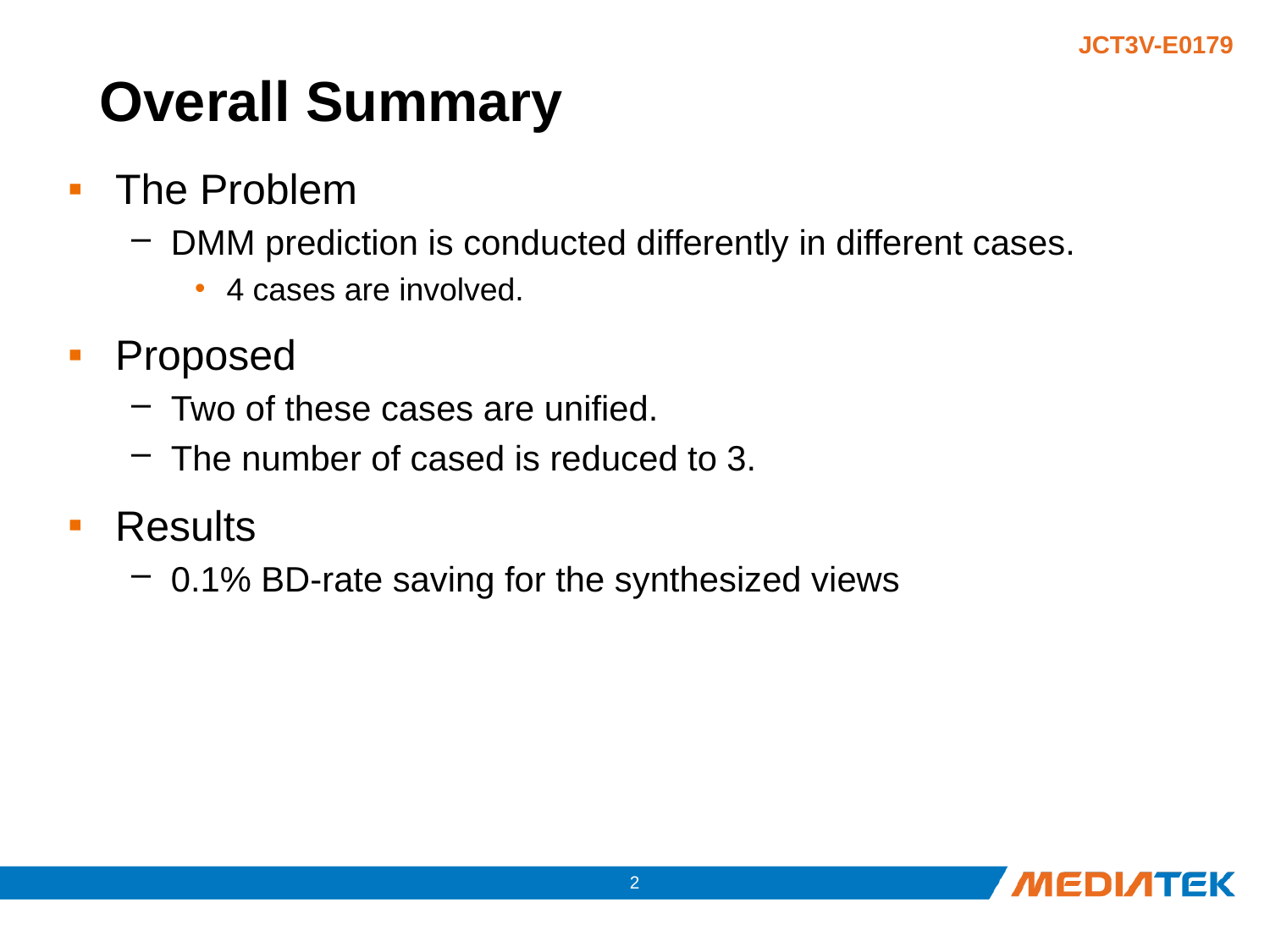

# Overall Summary
The Problem
DMM prediction is conducted differently in different cases.
4 cases are involved.
Proposed
Two of these cases are unified.
The number of cased is reduced to 3.
Results
0.1% BD-rate saving for the synthesized views
2